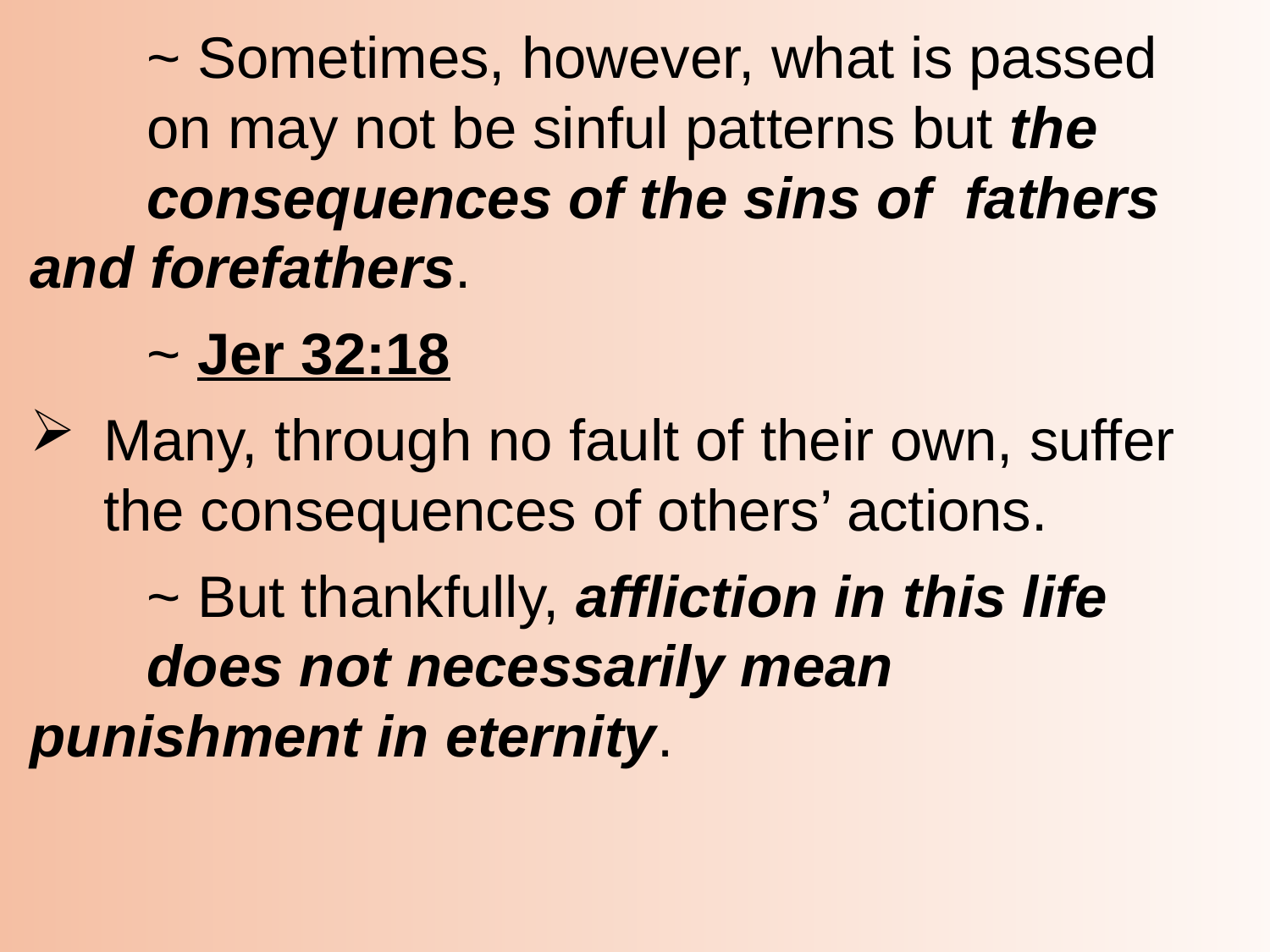

~ Sometimes, however, what is passed 					on may not be sinful patterns but the 					consequences of the sins of 							fathers and forefathers.
		~ Jer 32:18
Many, through no fault of their own, suffer the consequences of others’ actions.
		~ But thankfully, affliction in this life 						does not necessarily mean 							punishment in eternity.